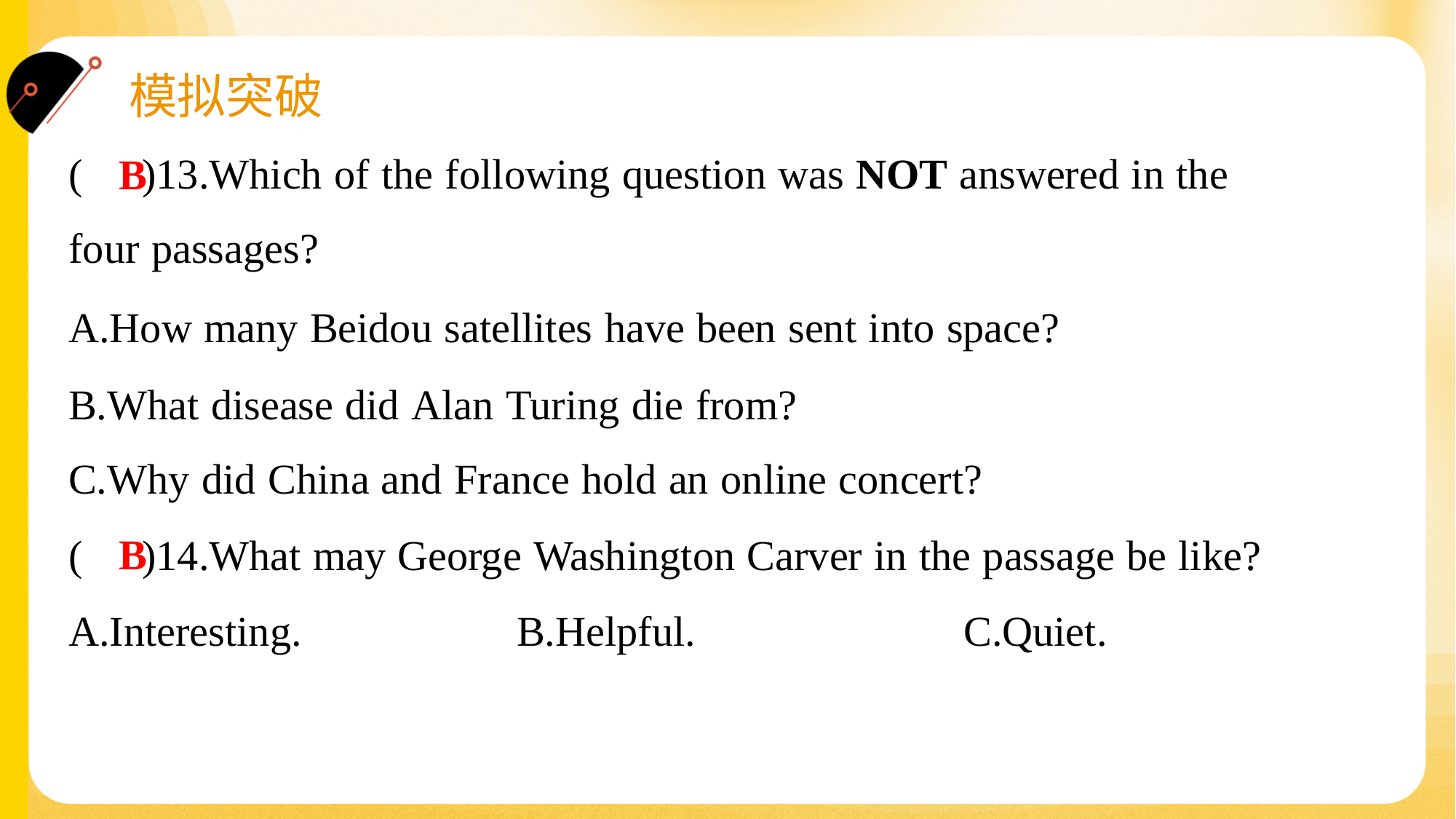

(     )13.Which of the following question was NOT answered in the
four passages?
B
A.How many Beidou satellites have been sent into space?
B.What disease did Alan Turing die from?
C.Why did China and France hold an online concert?
B
(     )14.What may George Washington Carver in the passage be like?
A.Interesting.	B.Helpful.	C.Quiet.